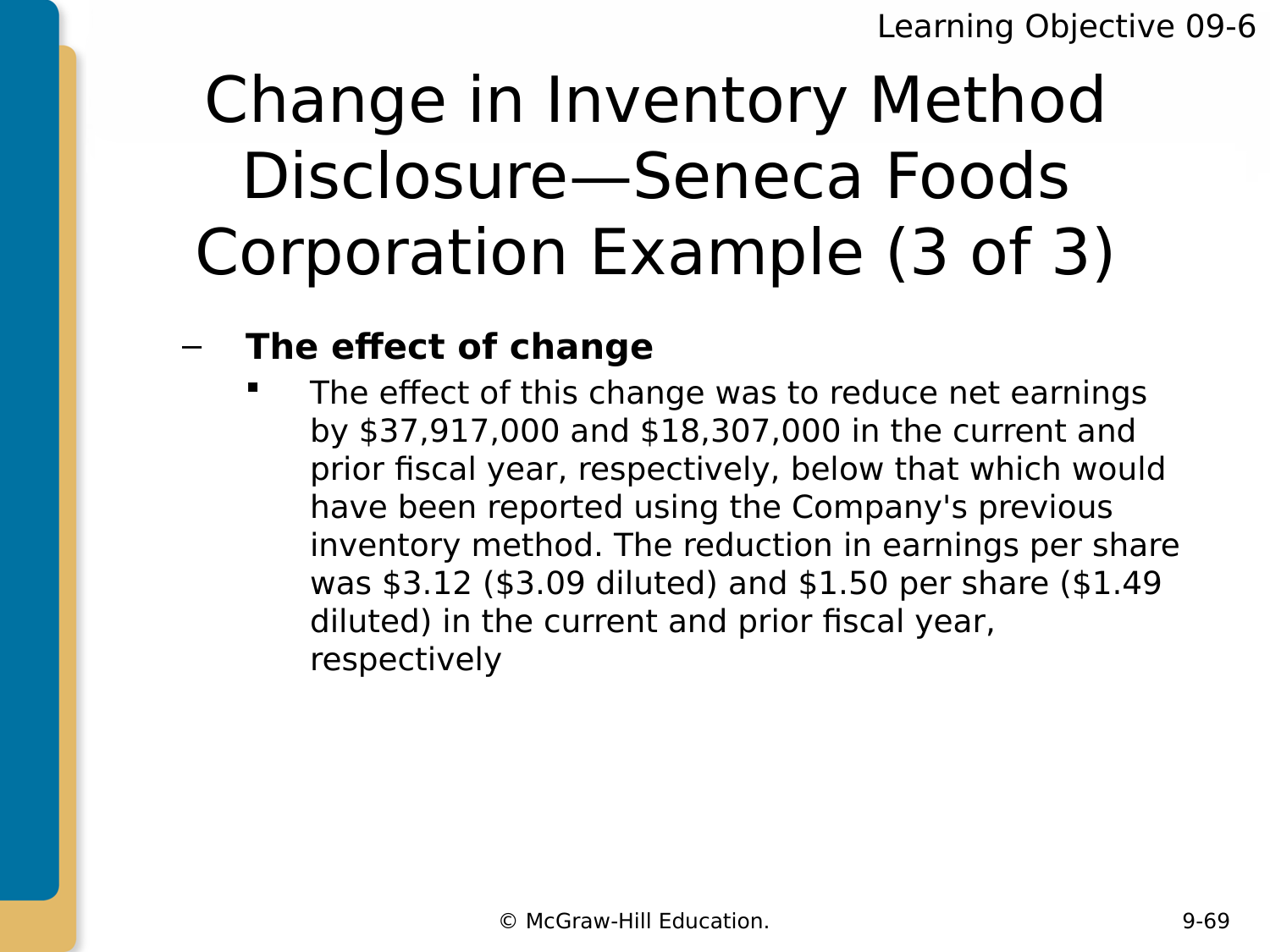

Learning Objective 09-6
# Change in Inventory Method Disclosure—Seneca Foods Corporation Example (3 of 3)
The effect of change
The effect of this change was to reduce net earnings by $37,917,000 and $18,307,000 in the current and prior fiscal year, respectively, below that which would have been reported using the Company's previous inventory method. The reduction in earnings per share was $3.12 ($3.09 diluted) and $1.50 per share ($1.49 diluted) in the current and prior fiscal year, respectively